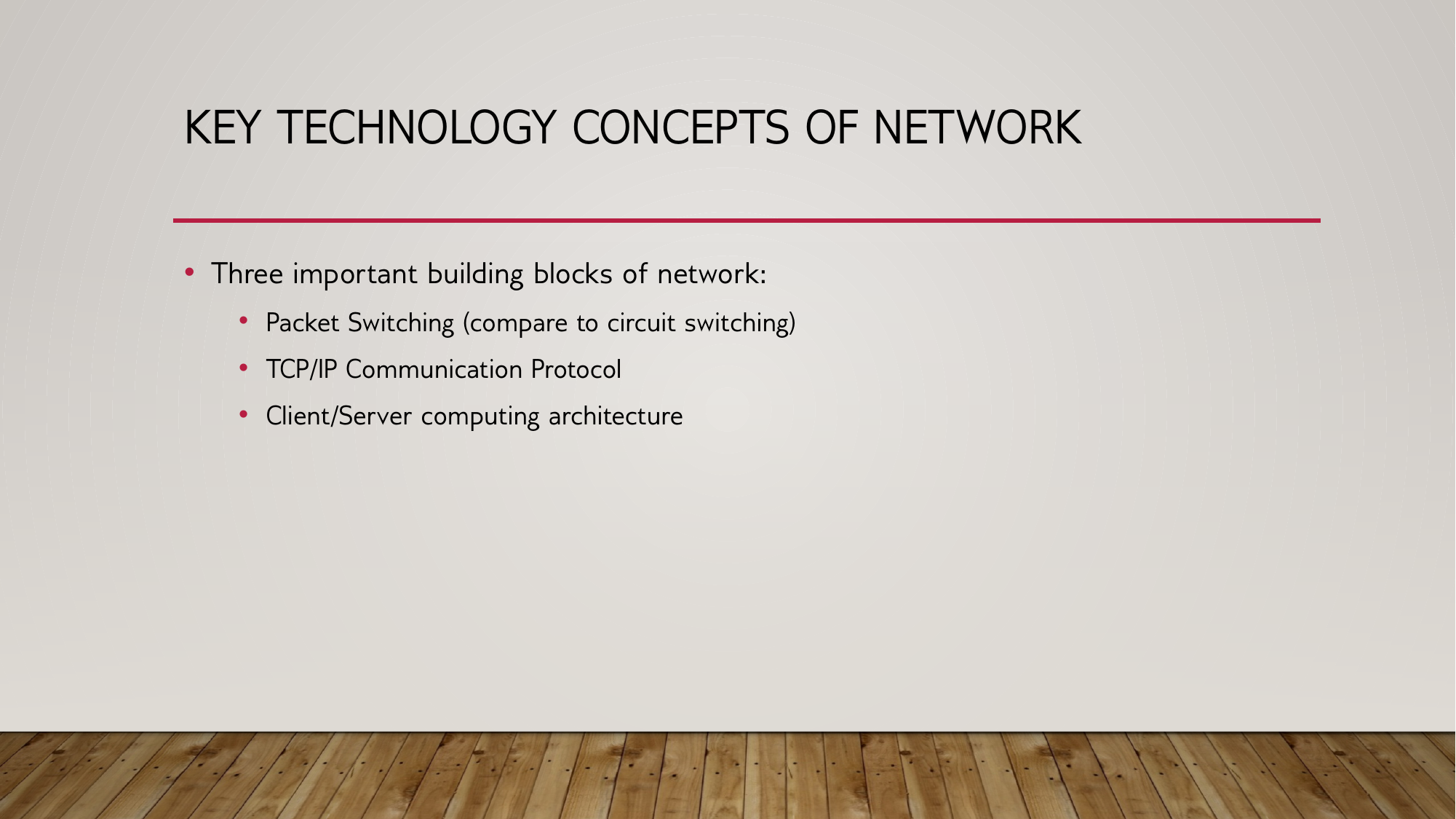

# Key Technology concepts of network
Three important building blocks of network:
Packet Switching (compare to circuit switching)
TCP/IP Communication Protocol
Client/Server computing architecture